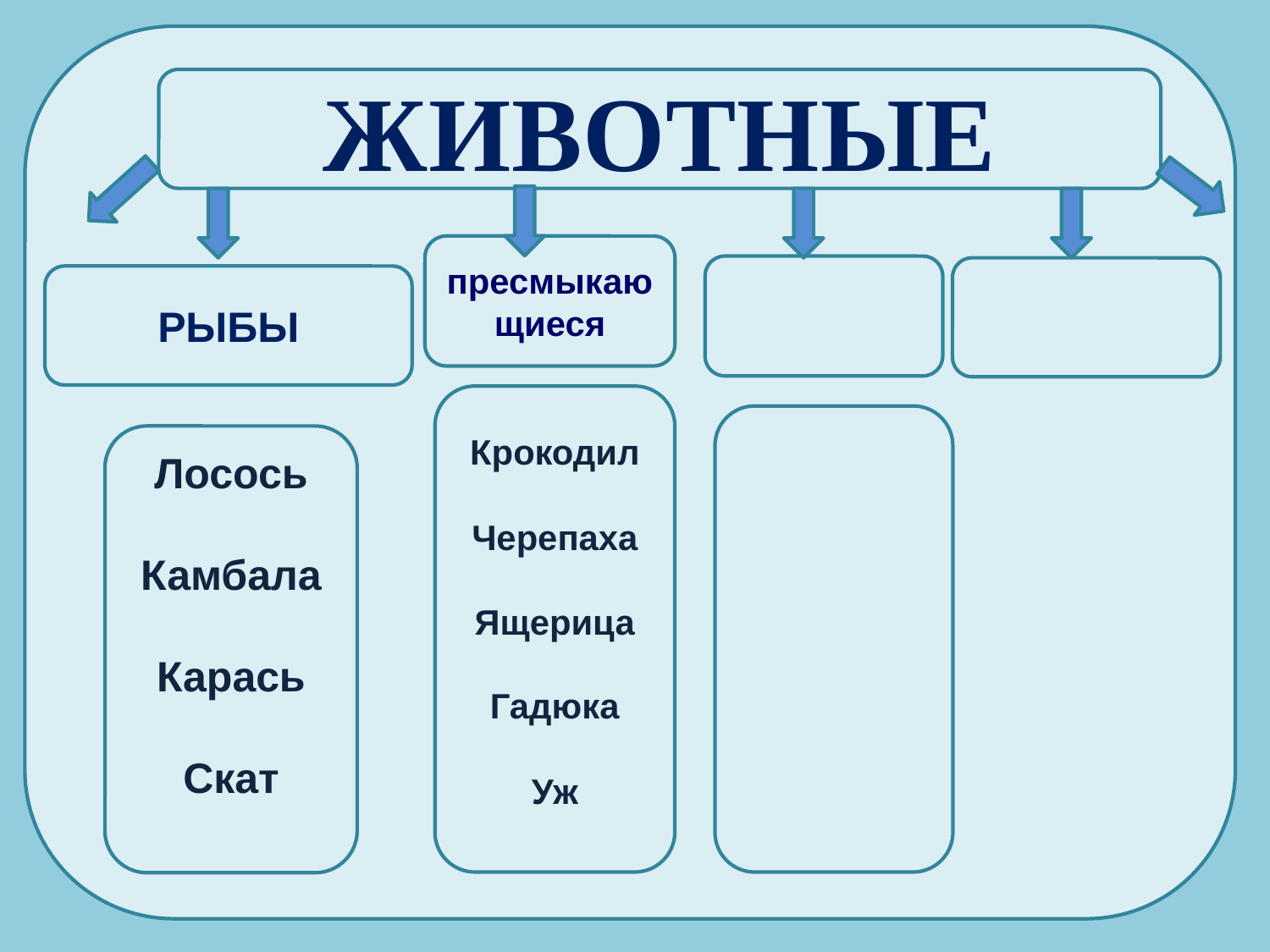

ЖИВОТНЫЕ

пресмыкающиеся

РЫБЫ

Крокодил

Черепаха

Ящерица

Гадюка

Уж

Лосось

Камбала

Карась

Скат